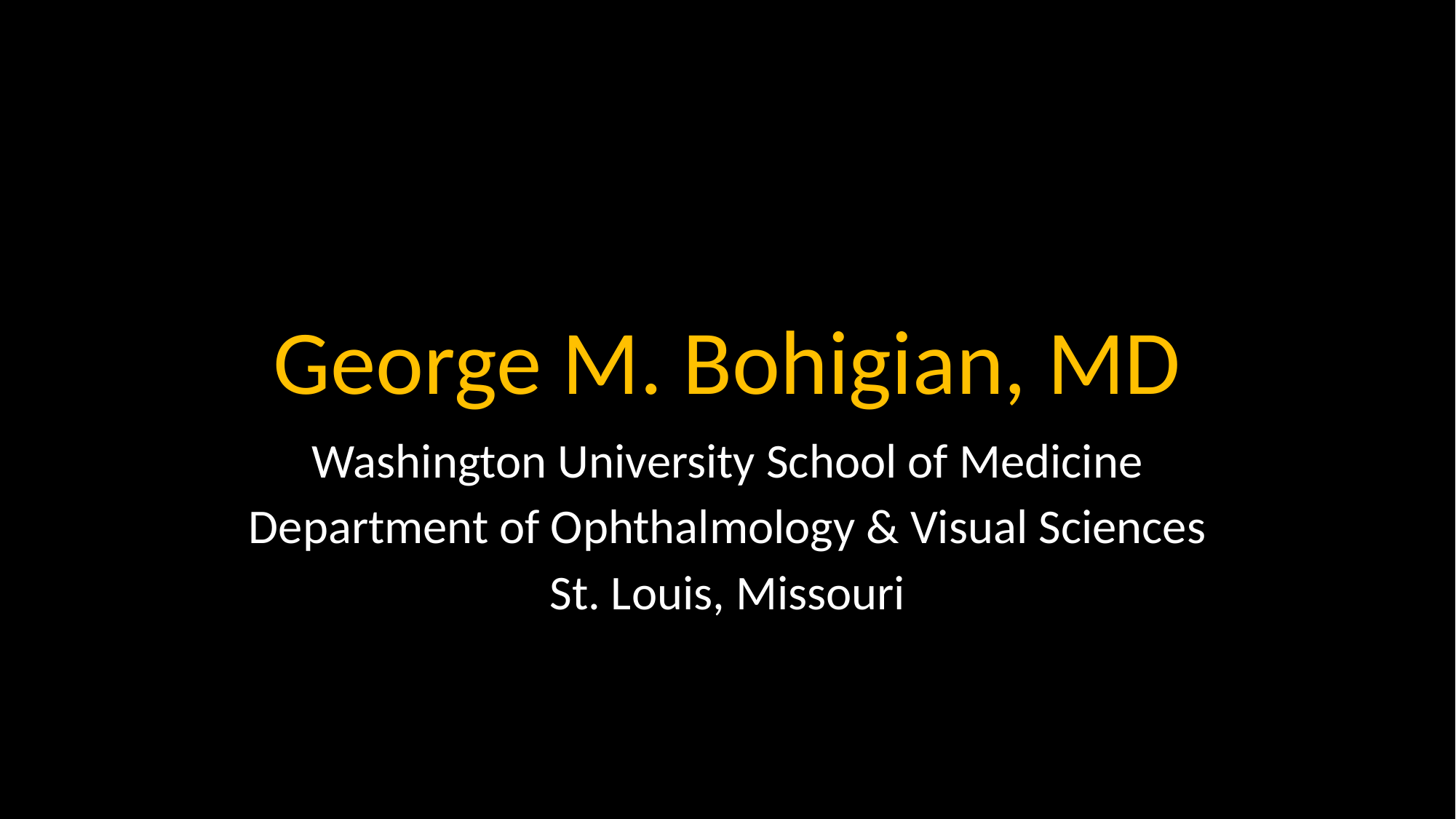

# George M. Bohigian, MD
Washington University School of Medicine
Department of Ophthalmology & Visual Sciences
St. Louis, Missouri